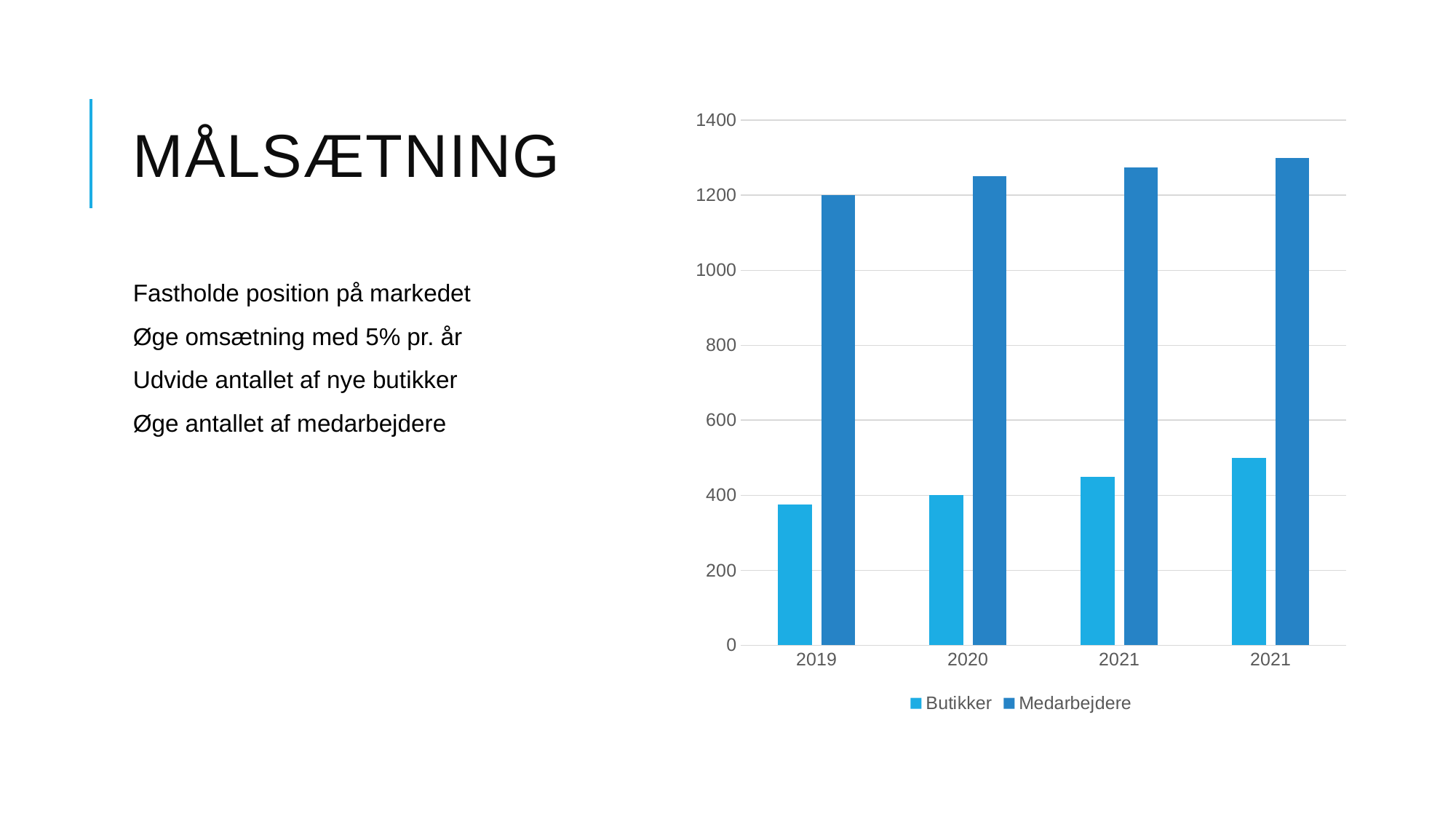

# Målsætning

### Chart

| Category | Butikker | Medarbejdere |
|---|---|---|
| 2019 | 375.0 | 1200.0 |
| 2020 | 400.0 | 1250.0 |
| 2021 | 450.0 | 1275.0 |
| 2021 | 500.0 | 1300.0 |
Fastholde position på markedet
Øge omsætning med 5% pr. år
Udvide antallet af nye butikker
Øge antallet af medarbejdere